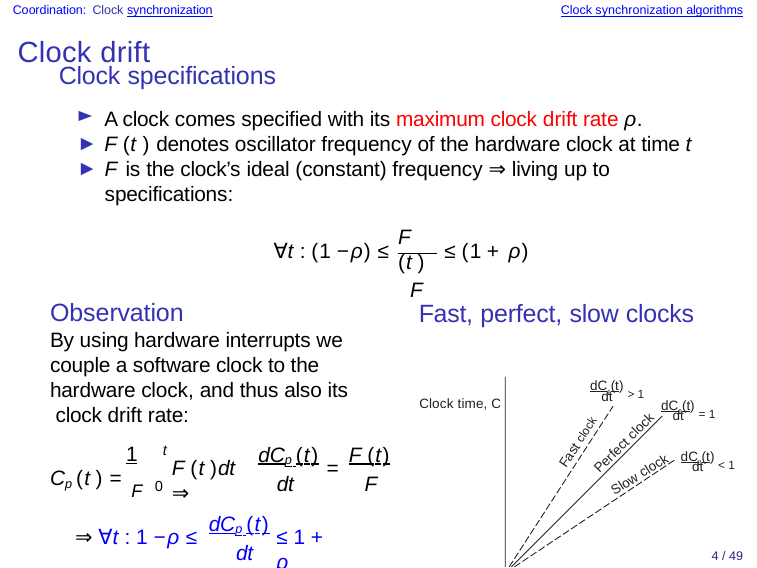

Coordination: Clock synchronization
Clock synchronization algorithms
Clock drift
Clock specifications
A clock comes specified with its maximum clock drift rate ρ.
F (t ) denotes oscillator frequency of the hardware clock at time t
F is the clock’s ideal (constant) frequency ⇒ living up to  specifications:
F (t )
F
∀t : (1 −ρ) ≤
≤ (1 + ρ)

Observation
By using hardware interrupts we  couple a software clock to the  hardware clock, and thus also its  clock drift rate:
Fast, perfect, slow clocks
dCp(t) > 1

dt
dCp(t) = 1
Clock time, C
dt

Fast clock
dCp (t)	F (t)
dt	F
Perfect clock
t
1
dCp(t) < 1
Cp (t ) = F
F (t )dt ⇒
=
dt
Slow clock
0
dCp (t)  dt
⇒ ∀t : 1 −ρ ≤
≤ 1 + ρ
4 / 49